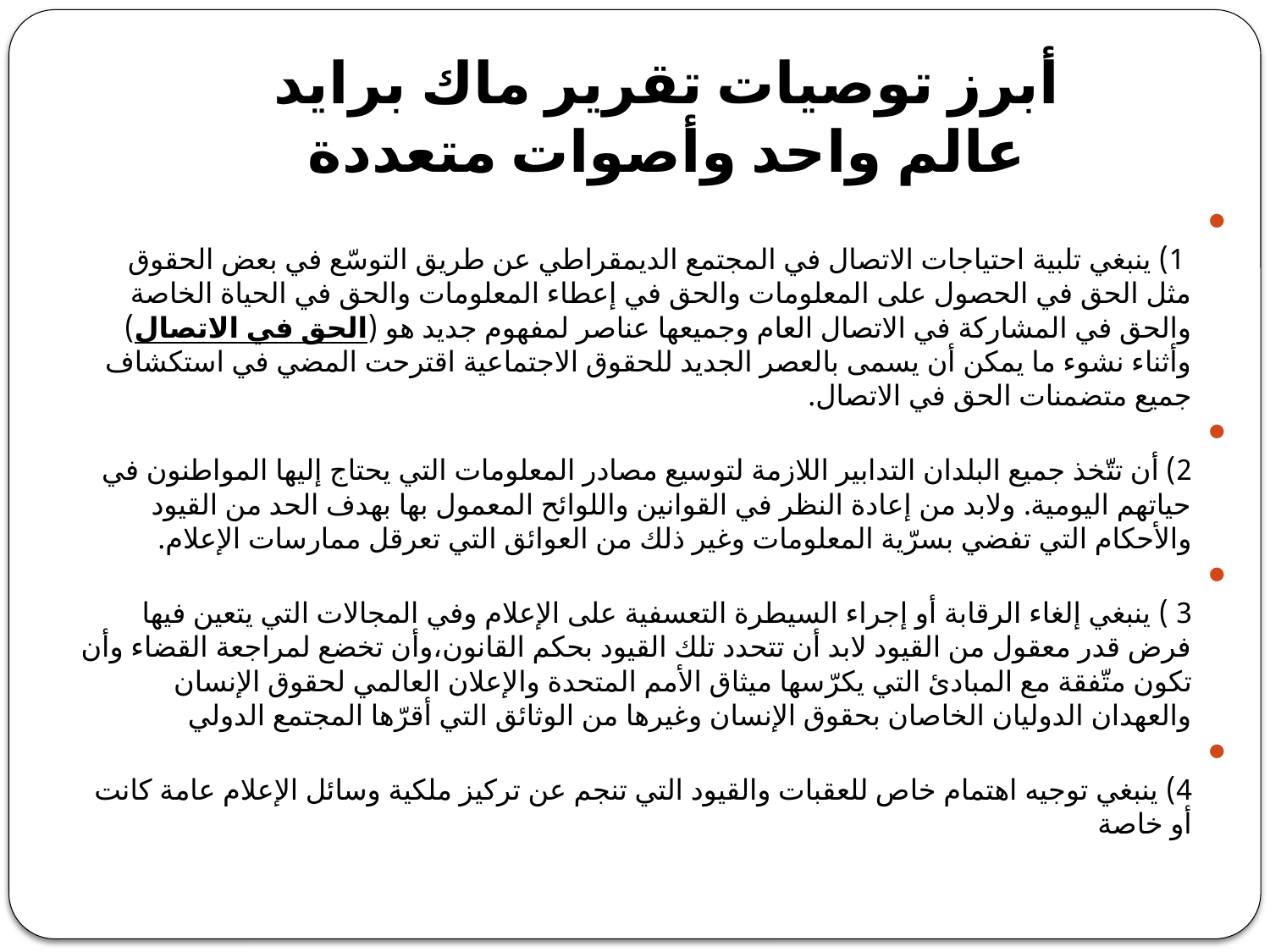

# أبرز توصيات تقرير ماك برايد عالم واحد وأصوات متعددة
 1) ينبغي تلبية احتياجات الاتصال في المجتمع الديمقراطي عن طريق التوسّع في بعض الحقوق مثل الحق في الحصول على المعلومات والحق في إعطاء المعلومات والحق في الحياة الخاصة والحق في المشاركة في الاتصال العام وجميعها عناصر لمفهوم جديد هو (الحق في الاتصال) وأثناء نشوء ما يمكن أن يسمى بالعصر الجديد للحقوق الاجتماعية اقترحت المضي في استكشاف جميع متضمنات الحق في الاتصال.
2) أن تتّخذ جميع البلدان التدابير اللازمة لتوسيع مصادر المعلومات التي يحتاج إليها المواطنون في حياتهم اليومية. ولابد من إعادة النظر في القوانين واللوائح المعمول بها بهدف الحد من القيود والأحكام التي تفضي بسرّية المعلومات وغير ذلك من العوائق التي تعرقل ممارسات الإعلام.
3 ) ينبغي إلغاء الرقابة أو إجراء السيطرة التعسفية على الإعلام وفي المجالات التي يتعين فيها فرض قدر معقول من القيود لابد أن تتحدد تلك القيود بحكم القانون،‏وأن تخضع لمراجعة القضاء وأن تكون متّفقة مع المبادئ التي يكرّسها ميثاق الأمم المتحدة والإعلان العالمي لحقوق الإنسان والعهدان الدوليان الخاصان بحقوق الإنسان وغيرها من الوثائق التي أقرّها المجتمع الدولي
4) ينبغي توجيه اهتمام خاص للعقبات والقيود التي تنجم عن تركيز ملكية وسائل الإعلام عامة كانت أو خاصة